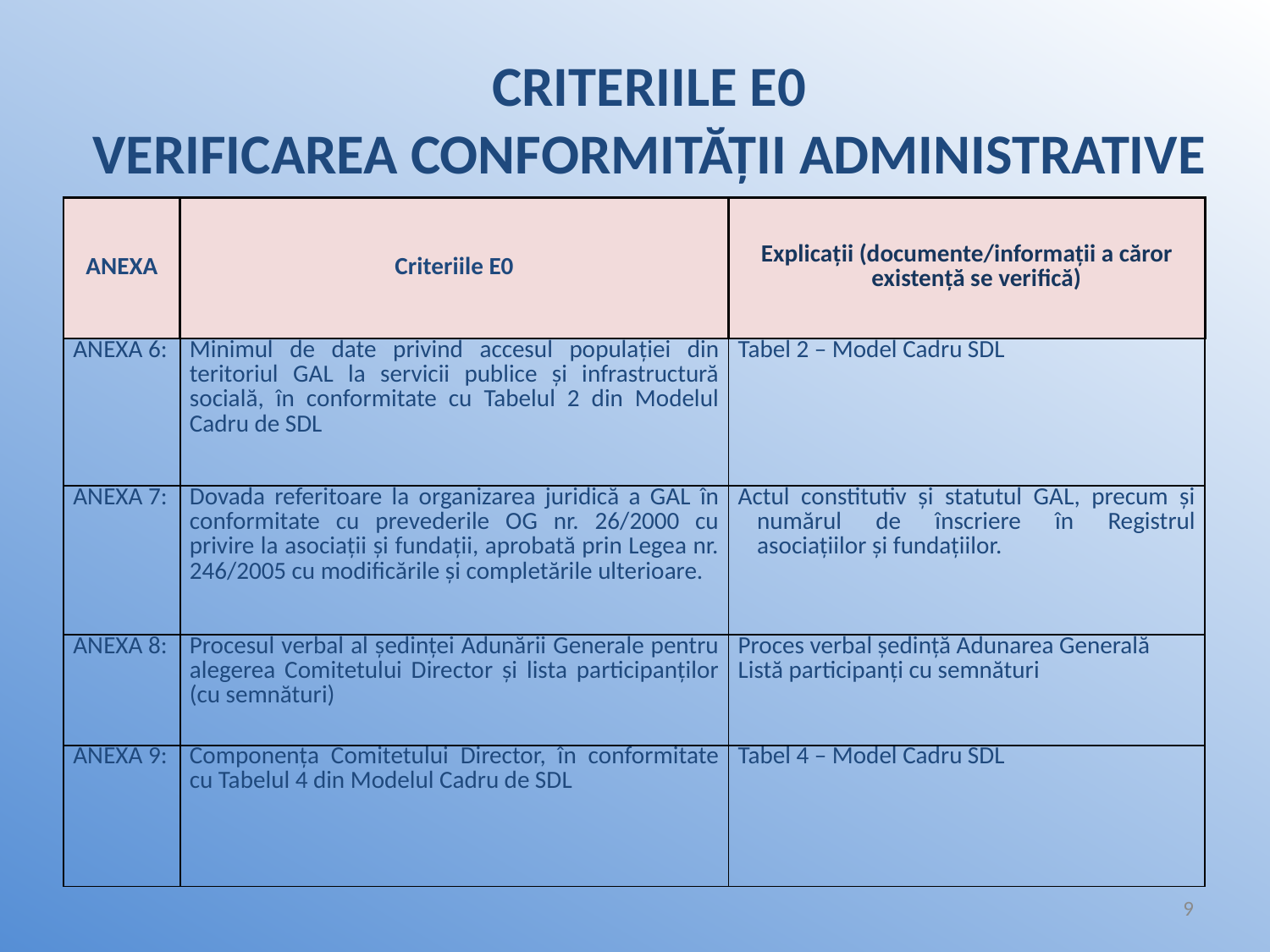

# CRITERIILE E0 VERIFICAREA CONFORMITĂȚII ADMINISTRATIVE
| ANEXA | Criteriile E0 | Explicații (documente/informații a căror existență se verifică) |
| --- | --- | --- |
| ANEXA 6: | Minimul de date privind accesul populaţiei din teritoriul GAL la servicii publice și infrastructură socială, în conformitate cu Tabelul 2 din Modelul Cadru de SDL | Tabel 2 – Model Cadru SDL |
| ANEXA 7: | Dovada referitoare la organizarea juridică a GAL în conformitate cu prevederile OG nr. 26/2000 cu privire la asociații și fundații, aprobată prin Legea nr. 246/2005 cu modificările și completările ulterioare. | Actul constitutiv și statutul GAL, precum și numărul de înscriere în Registrul asociațiilor și fundațiilor. |
| ANEXA 8: | Procesul verbal al ședinței Adunării Generale pentru alegerea Comitetului Director și lista participanților (cu semnături) | Proces verbal ședință Adunarea Generală Listă participanți cu semnături |
| ANEXA 9: | Componența Comitetului Director, în conformitate cu Tabelul 4 din Modelul Cadru de SDL | Tabel 4 – Model Cadru SDL |
9